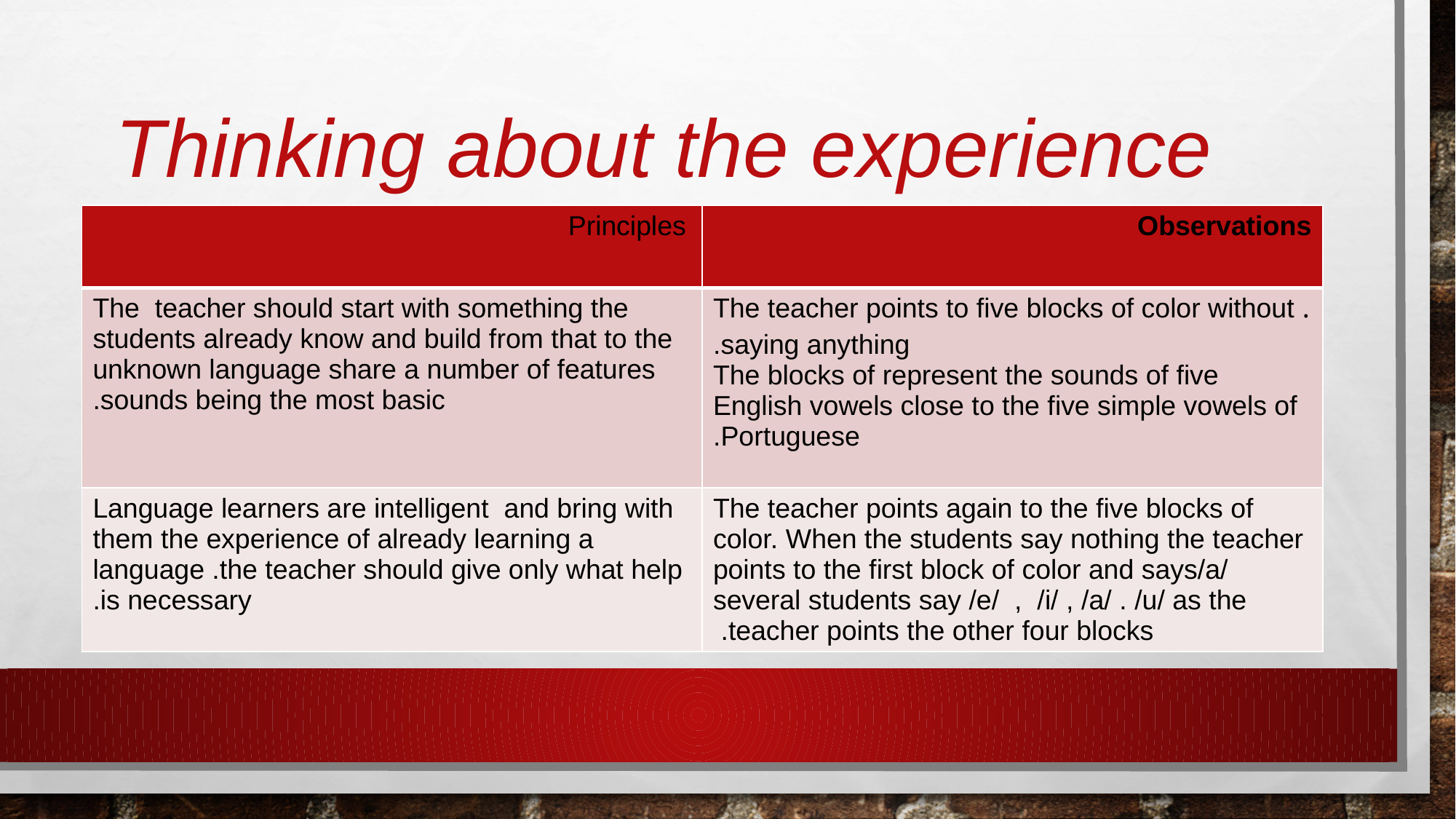

# Thinking about the experience
| Principles | Observations |
| --- | --- |
| The teacher should start with something the students already know and build from that to the unknown language share a number of features sounds being the most basic. | . The teacher points to five blocks of color without saying anything. The blocks of represent the sounds of five English vowels close to the five simple vowels of Portuguese. |
| Language learners are intelligent and bring with them the experience of already learning a language .the teacher should give only what help is necessary. | The teacher points again to the five blocks of color. When the students say nothing the teacher points to the first block of color and says/a/ several students say /e/ , /i/ , /a/ . /u/ as the teacher points the other four blocks. |